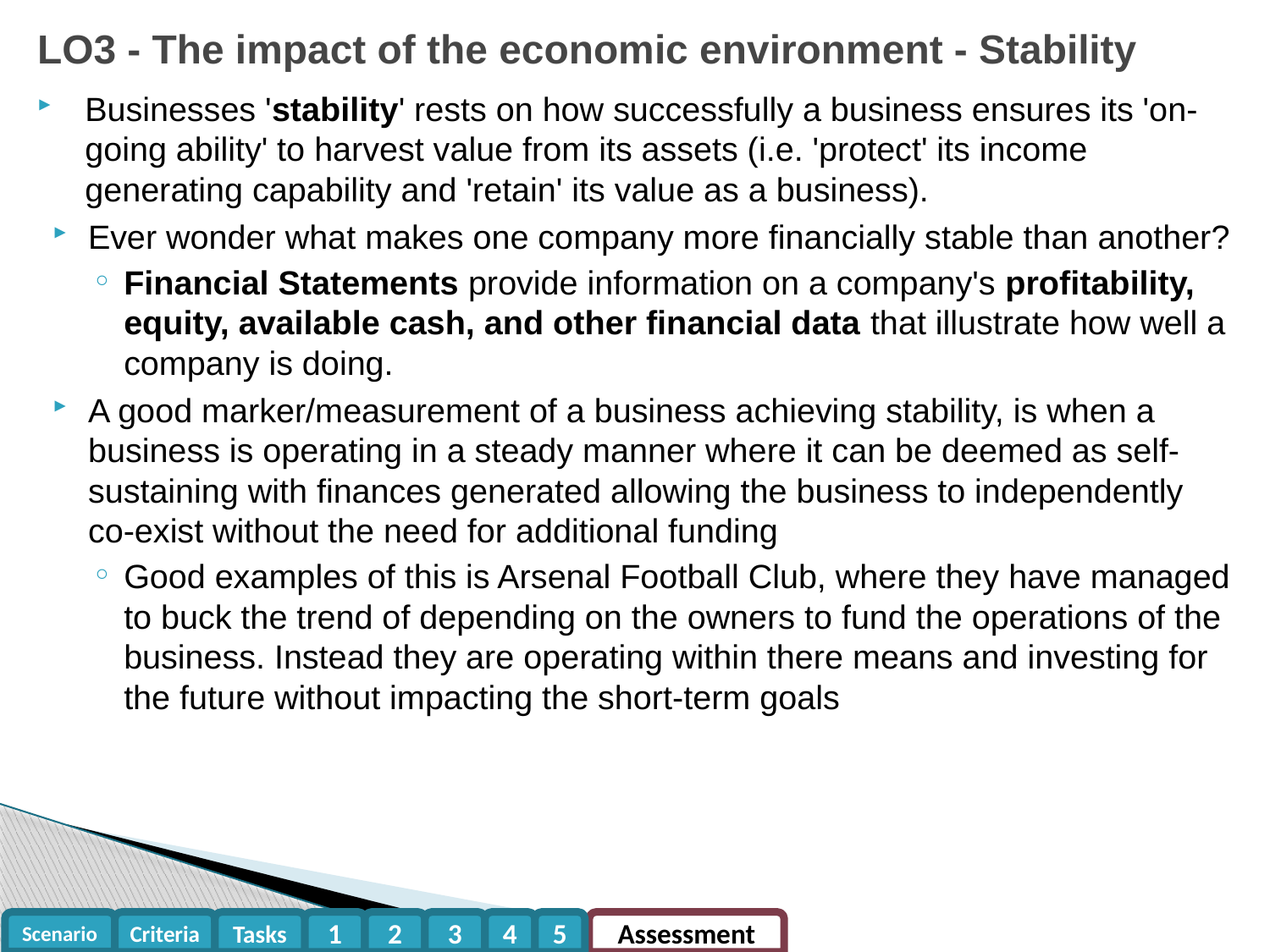

LO3 - The impact of the economic environment - Stability
Businesses 'stability' rests on how successfully a business ensures its 'on-going ability' to harvest value from its assets (i.e. 'protect' its income generating capability and 'retain' its value as a business).
Ever wonder what makes one company more financially stable than another?
Financial Statements provide information on a company's profitability, equity, available cash, and other financial data that illustrate how well a company is doing.
A good marker/measurement of a business achieving stability, is when a business is operating in a steady manner where it can be deemed as self-sustaining with finances generated allowing the business to independently co-exist without the need for additional funding
Good examples of this is Arsenal Football Club, where they have managed to buck the trend of depending on the owners to fund the operations of the business. Instead they are operating within there means and investing for the future without impacting the short-term goals